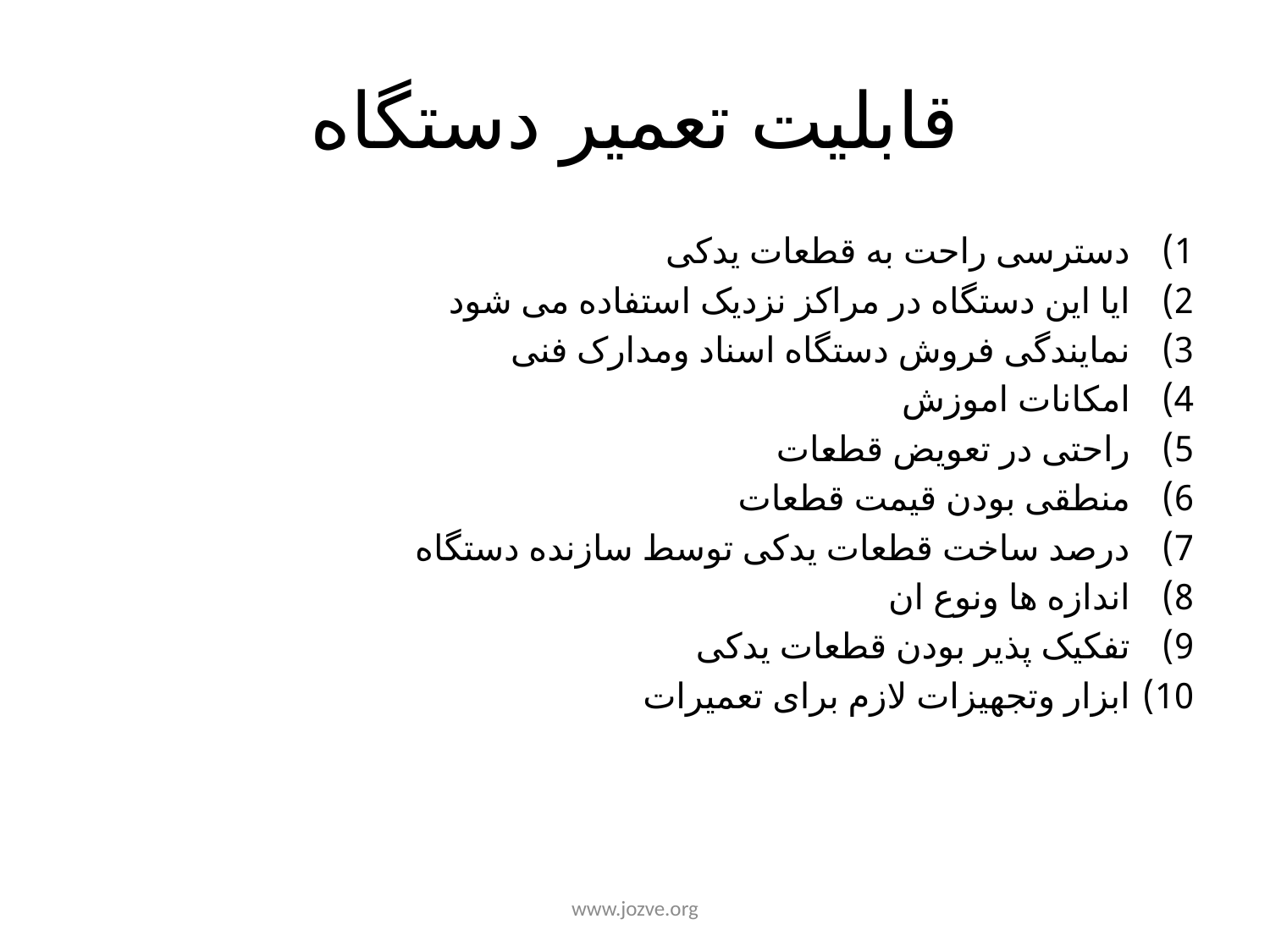

# قابلیت تعمیر دستگاه
دسترسی راحت به قطعات یدکی
ایا این دستگاه در مراکز نزدیک استفاده می شود
نمایندگی فروش دستگاه اسناد ومدارک فنی
امکانات اموزش
راحتی در تعویض قطعات
منطقی بودن قیمت قطعات
درصد ساخت قطعات یدکی توسط سازنده دستگاه
اندازه ها ونوع ان
تفکیک پذیر بودن قطعات یدکی
ابزار وتجهیزات لازم برای تعمیرات
www.jozve.org